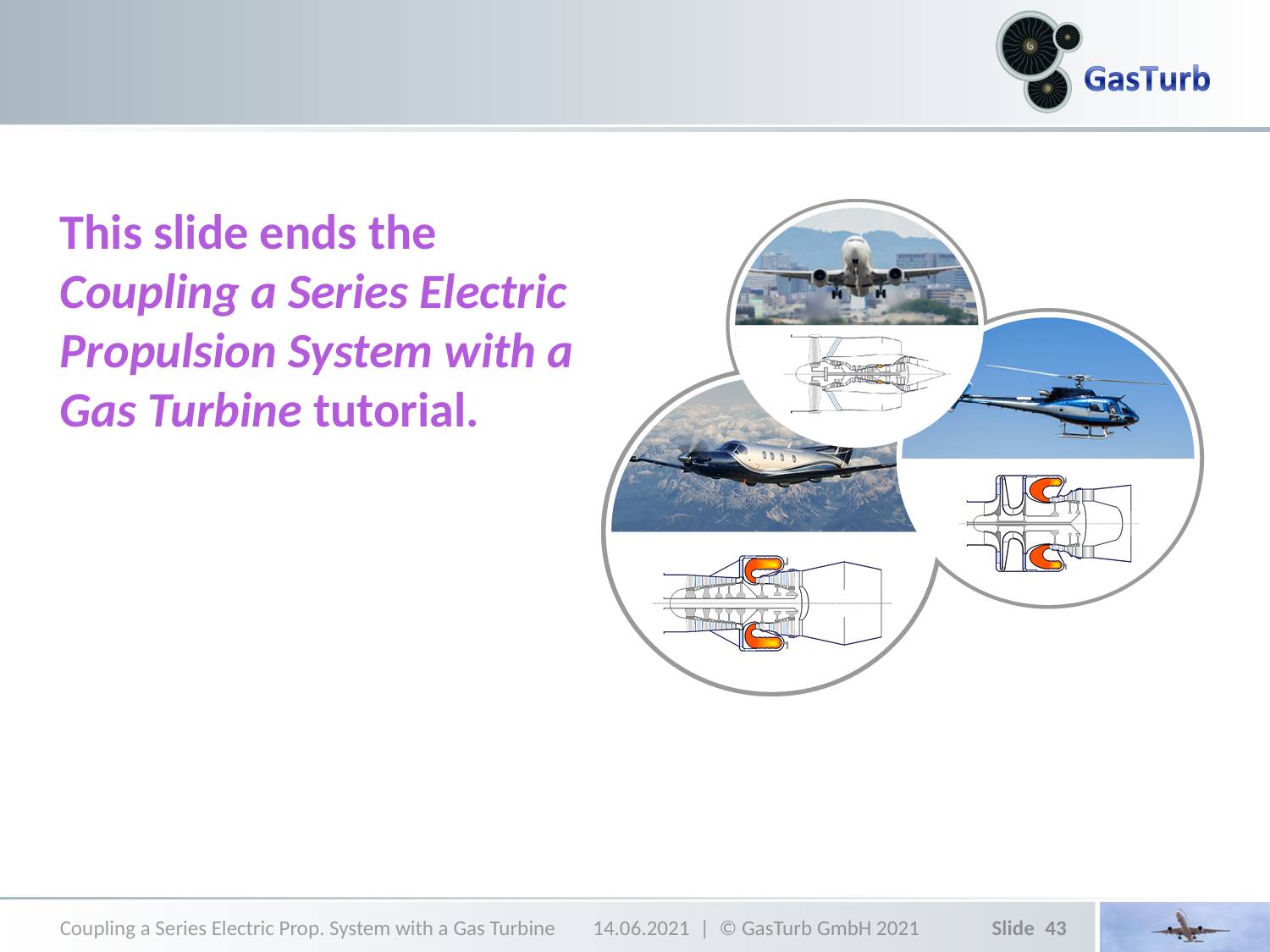

This slide ends the Coupling a Series Electric Propulsion System with a Gas Turbine tutorial.
Coupling a Series Electric Prop. System with a Gas Turbine
14.06.2021
43